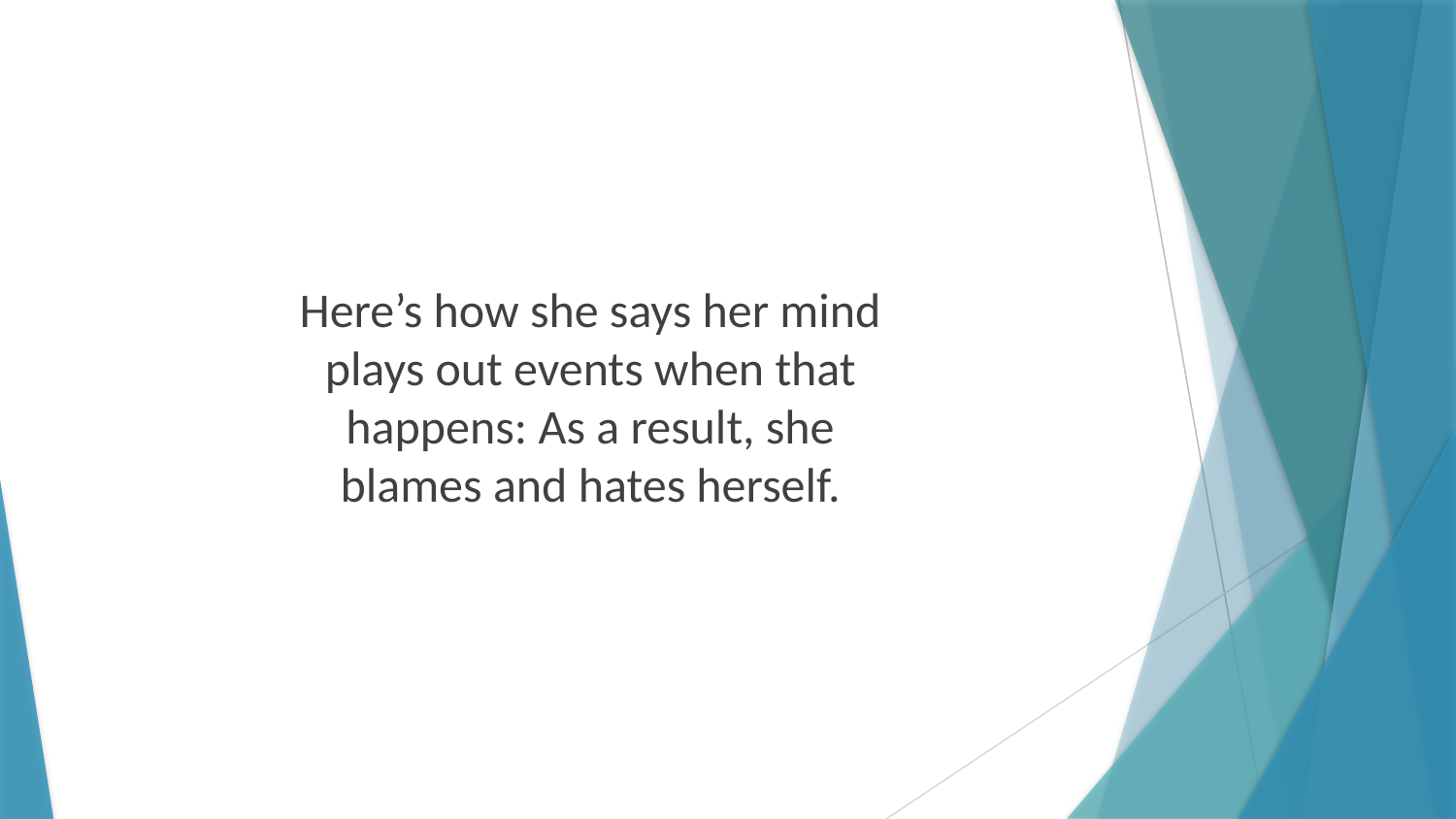

Here’s how she says her mind plays out events when that happens: As a result, she blames and hates herself.